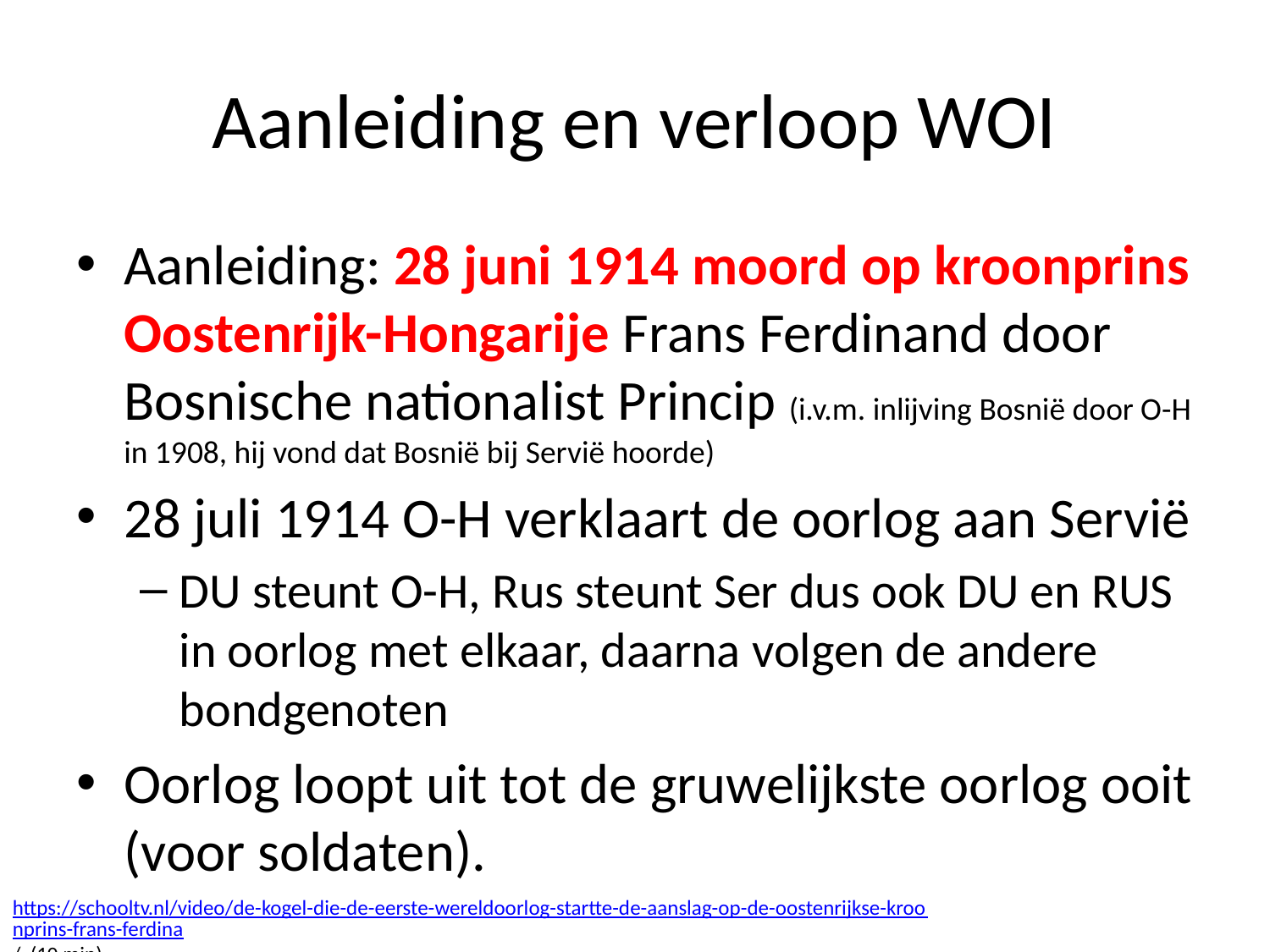

# Aanleiding en verloop WOI
Aanleiding: 28 juni 1914 moord op kroonprins Oostenrijk-Hongarije Frans Ferdinand door Bosnische nationalist Princip (i.v.m. inlijving Bosnië door O-H in 1908, hij vond dat Bosnië bij Servië hoorde)
28 juli 1914 O-H verklaart de oorlog aan Servië
DU steunt O-H, Rus steunt Ser dus ook DU en RUS in oorlog met elkaar, daarna volgen de andere bondgenoten
Oorlog loopt uit tot de gruwelijkste oorlog ooit (voor soldaten).
https://schooltv.nl/video/de-kogel-die-de-eerste-wereldoorlog-startte-de-aanslag-op-de-oostenrijkse-kroonprins-frans-ferdina/  (10 min)